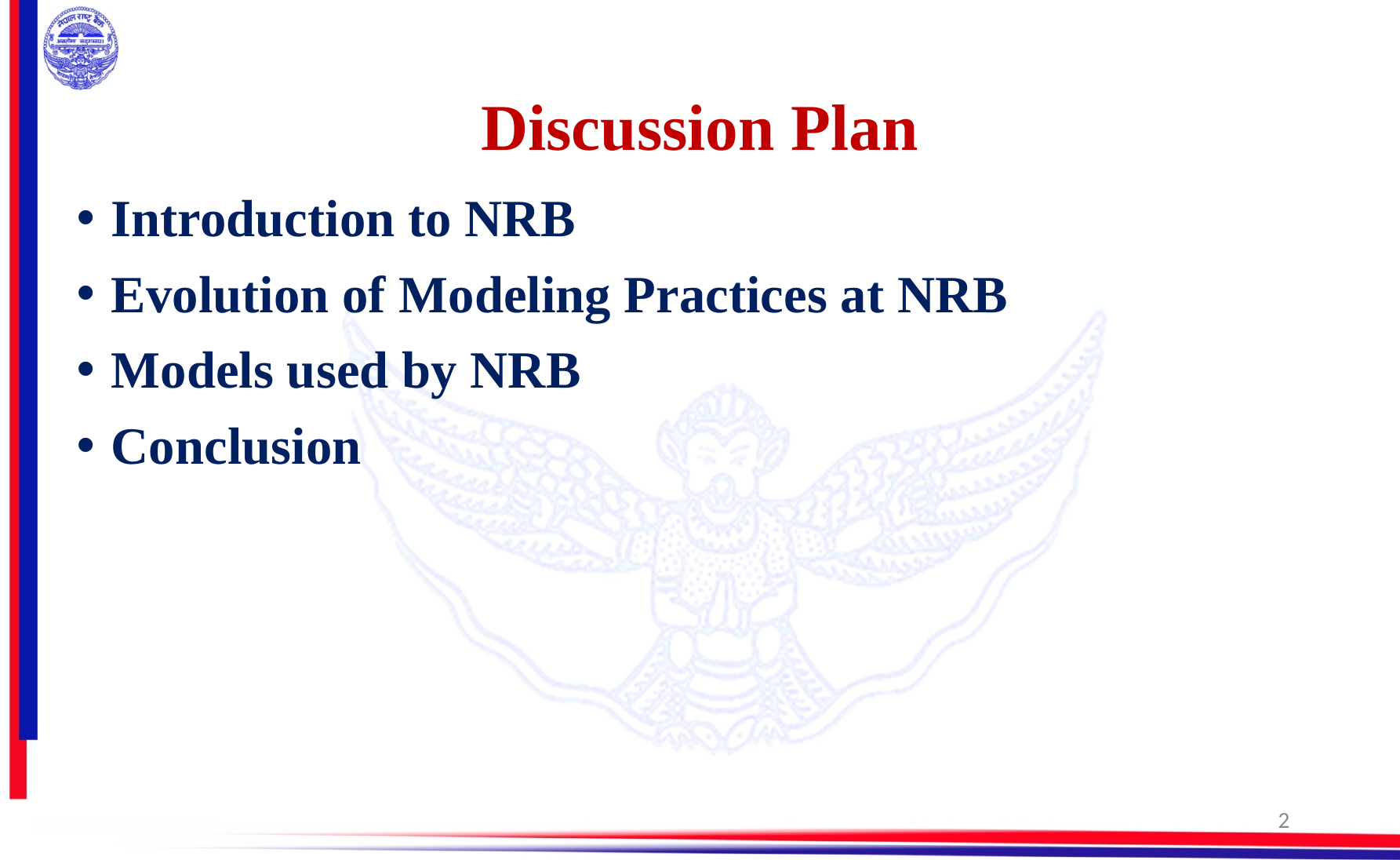

# Discussion Plan
Introduction to NRB
Evolution of Modeling Practices at NRB
Models used by NRB
Conclusion

2